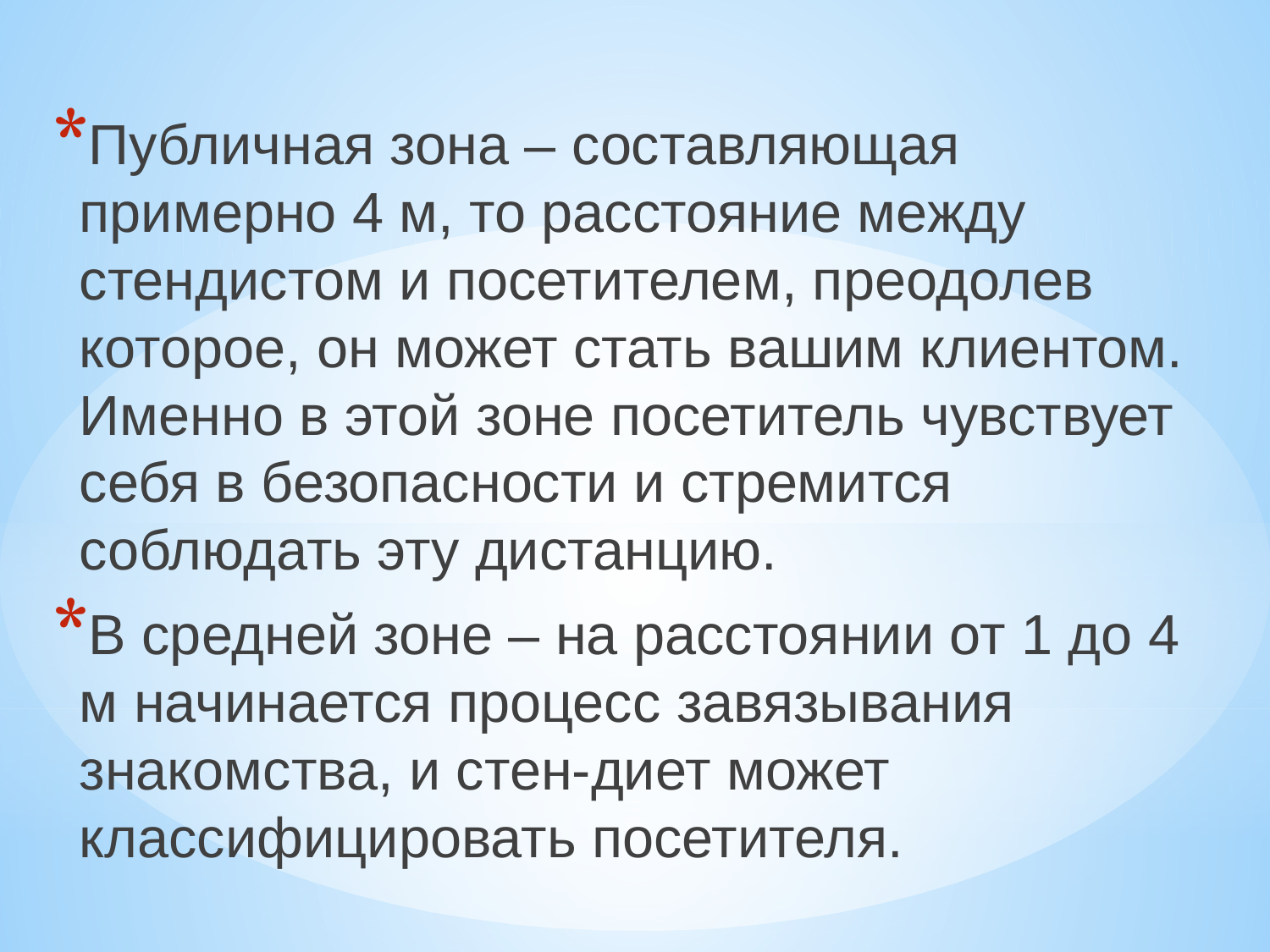

Публичная зона – составляющая примерно 4 м, то расстояние между стендистом и посетителем, преодолев которое, он может стать вашим клиентом. Именно в этой зоне посетитель чувствует себя в безопасности и стремится соблюдать эту дистанцию.
В средней зоне – на расстоянии от 1 до 4 м начинается процесс завязывания знакомства, и стен-диет может классифицировать посетителя.
#